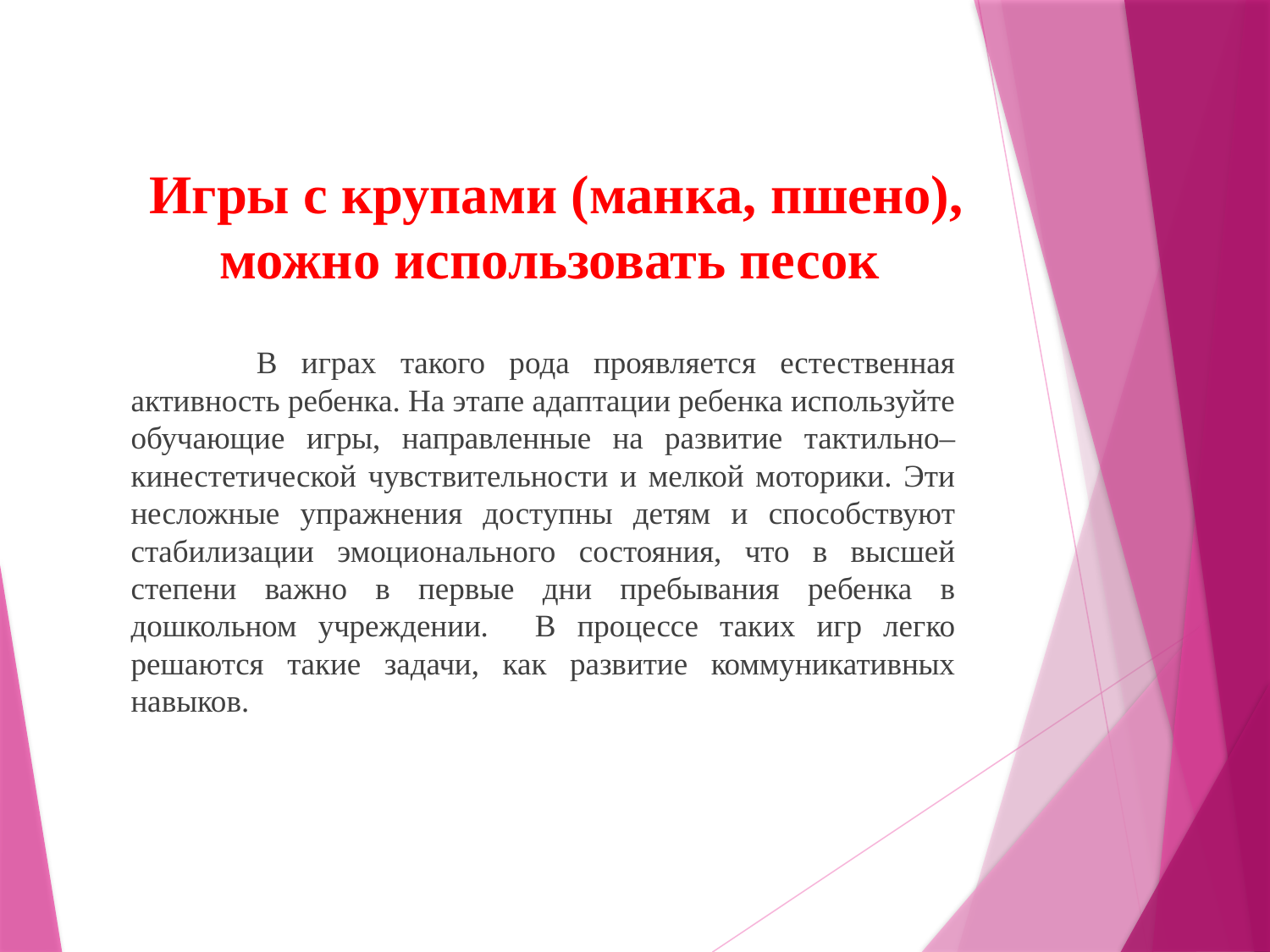

# Игры с крупами (манка, пшено), можно использовать песок
 	В играх такого рода проявляется естественная активность ребенка. На этапе адаптации ребенка используйте обучающие игры, направленные на развитие тактильно–кинестетической чувствительности и мелкой моторики. Эти несложные упражнения доступны детям и способствуют стабилизации эмоционального состояния, что в высшей степени важно в первые дни пребывания ребенка в дошкольном учреждении. 	В процессе таких игр легко решаются такие задачи, как развитие коммуникативных навыков.